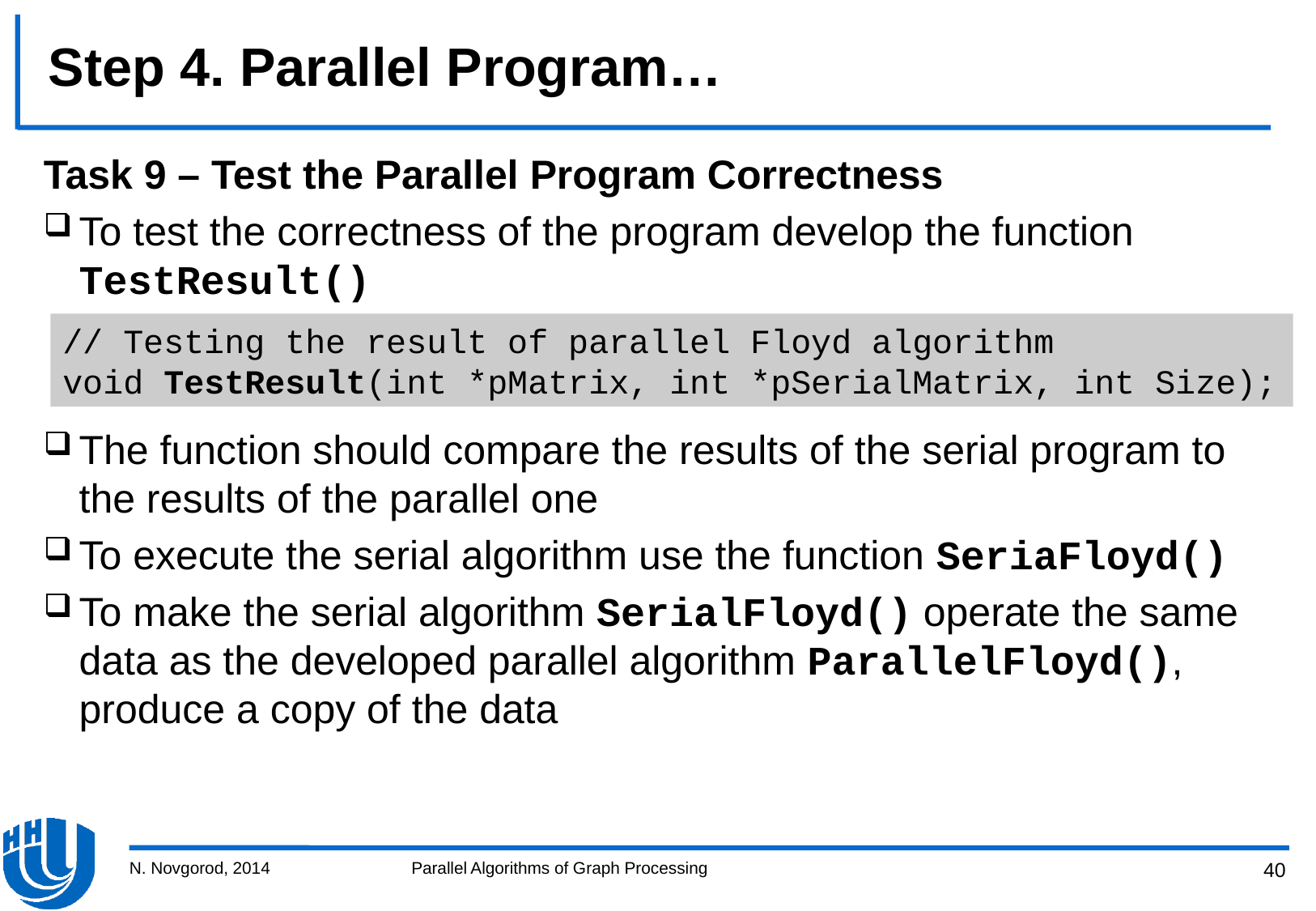

# Step 4. Parallel Program…
Task 9 – Test the Parallel Program Correctness
To test the correctness of the program develop the function TestResult()

The function should compare the results of the serial program to the results of the parallel one
To execute the serial algorithm use the function SeriaFloyd()
To make the serial algorithm SerialFloyd() operate the same data as the developed parallel algorithm ParallelFloyd(), produce a copy of the data

// Testing the result of parallel Floyd algorithm
void TestResult(int *pMatrix, int *pSerialMatrix, int Size);
N. Novgorod, 2014
Parallel Algorithms of Graph Processing
40